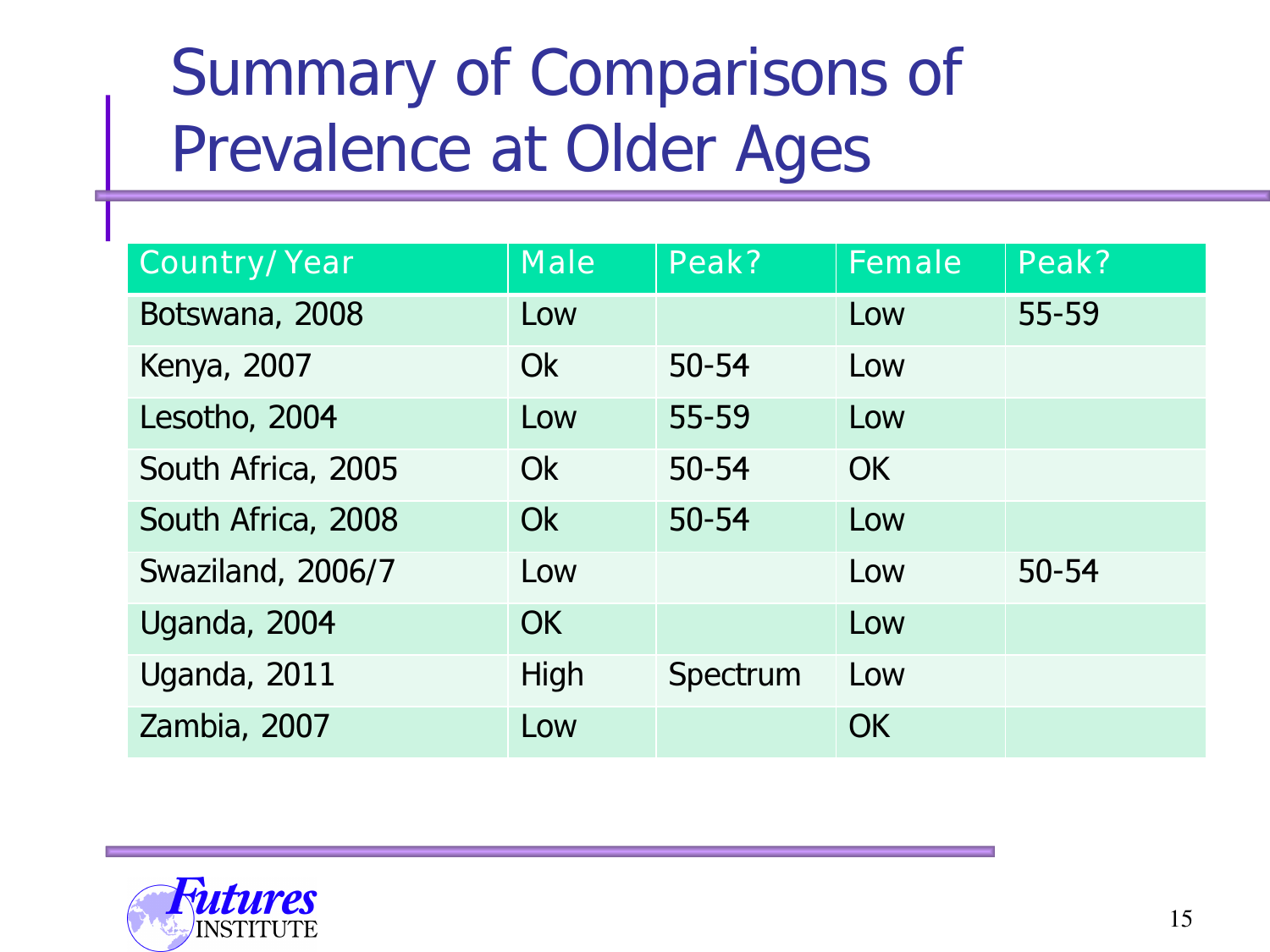

# Summary of Comparisons of Prevalence at Older Ages
| Country/Year | Male | Peak? | Female | Peak? |
| --- | --- | --- | --- | --- |
| Botswana, 2008 | Low |  | Low | 55-59 |
| Kenya, 2007 | Ok | 50-54 | Low |  |
| Lesotho, 2004 | Low | 55-59 | Low |  |
| South Africa, 2005 | Ok | 50-54 | OK |  |
| South Africa, 2008 | Ok | 50-54 | Low |  |
| Swaziland, 2006/7 | Low |  | Low | 50-54 |
| Uganda, 2004 | OK |  | Low |  |
| Uganda, 2011 | High | Spectrum | Low |  |
| Zambia, 2007 | Low |  | OK |  |
15